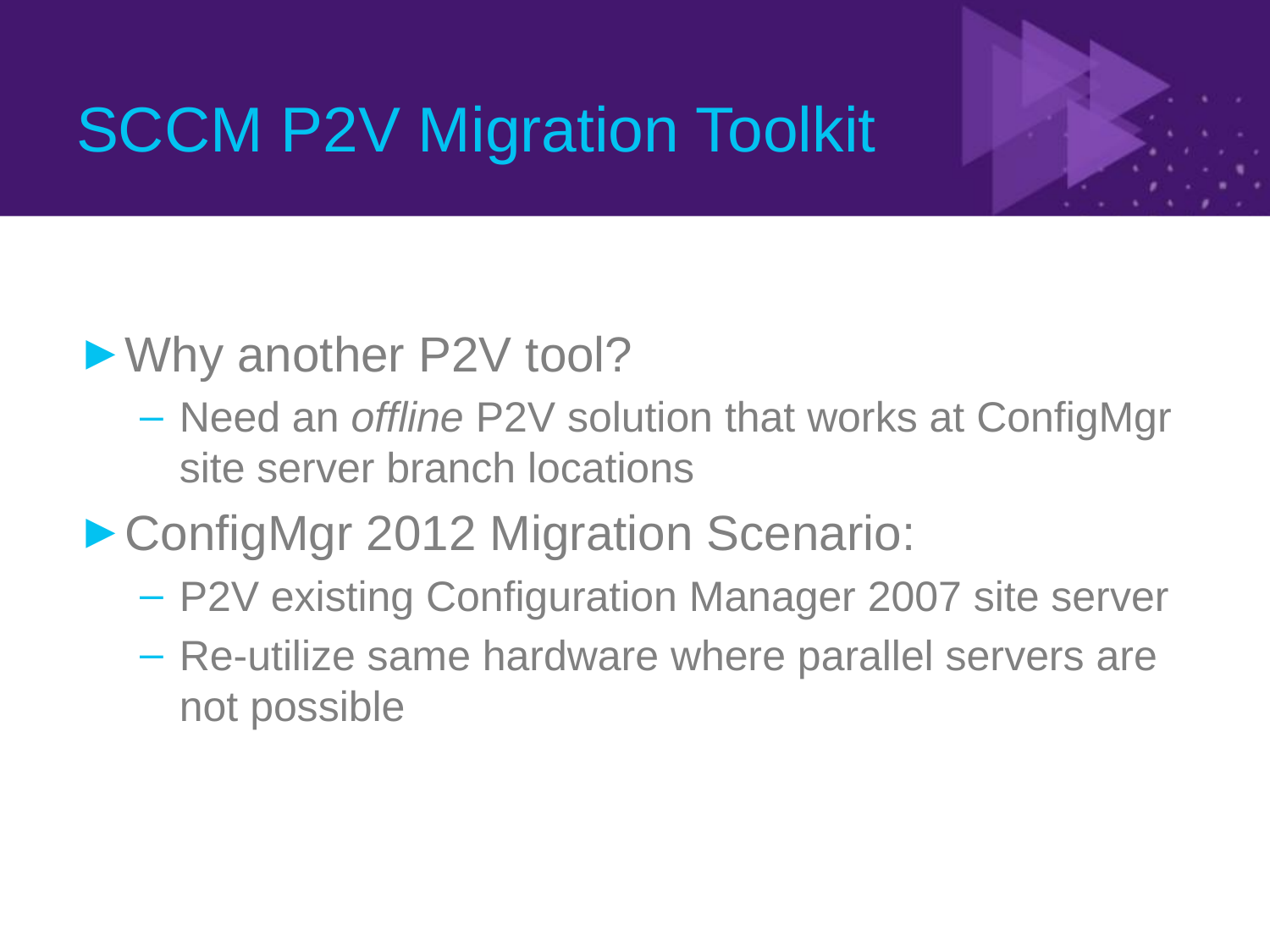

# SCCM P2V Migration Toolkit
Why another P2V tool?
Need an offline P2V solution that works at ConfigMgr site server branch locations
ConfigMgr 2012 Migration Scenario:
P2V existing Configuration Manager 2007 site server
Re-utilize same hardware where parallel servers are not possible